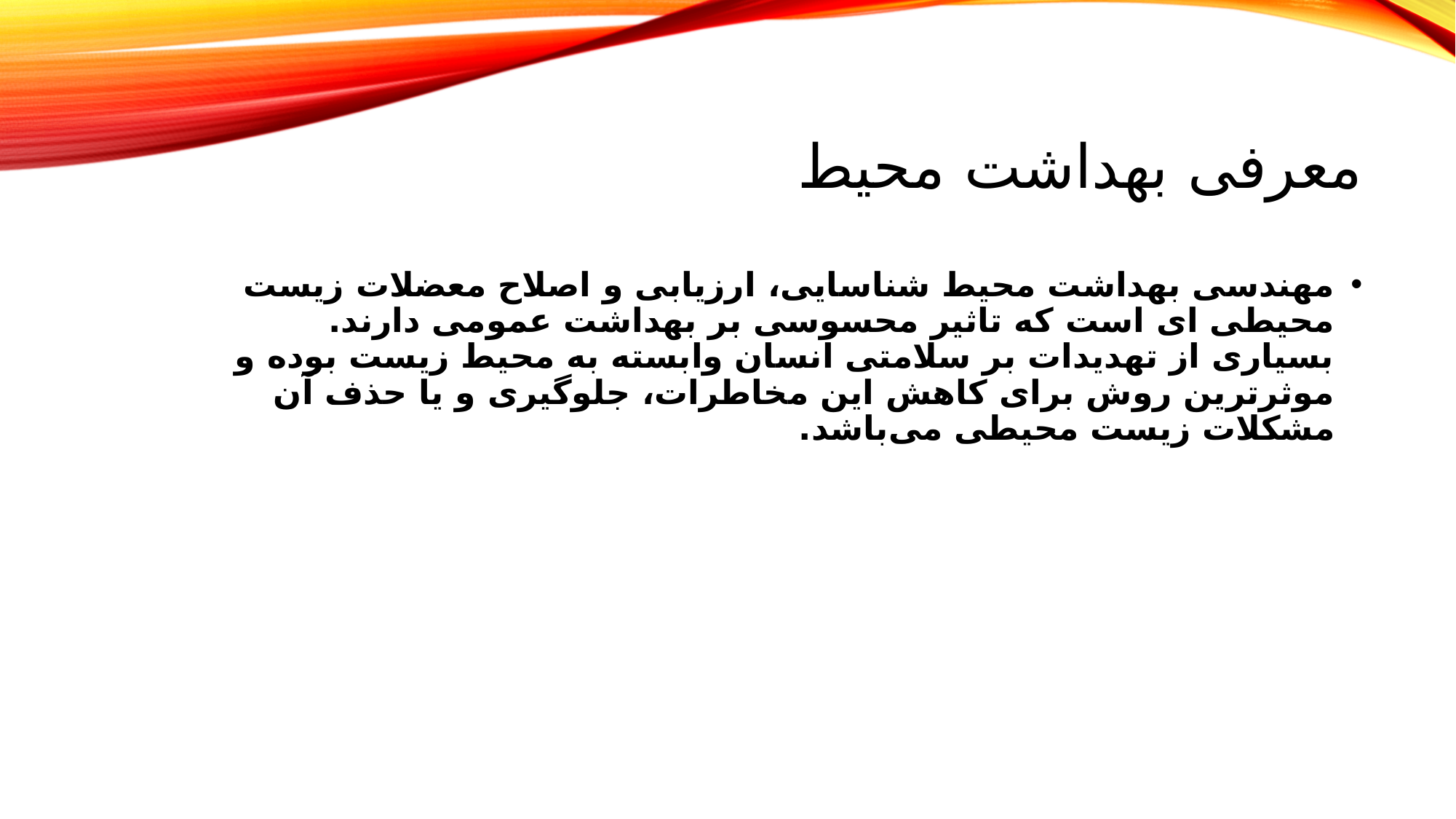

# معرفی بهداشت محیط
مهندسی بهداشت محیط شناسایی، ارزیابی و اصلاح معضلات زیست محیطی ای است که تاثیر محسوسی بر بهداشت عمومی دارند.  بسیاری از تهدیدات بر سلامتی انسان وابسته به محیط زیست بوده و موثرترین روش برای کاهش این مخاطرات، جلوگیری و یا حذف آن مشکلات زیست محیطی می‌باشد.